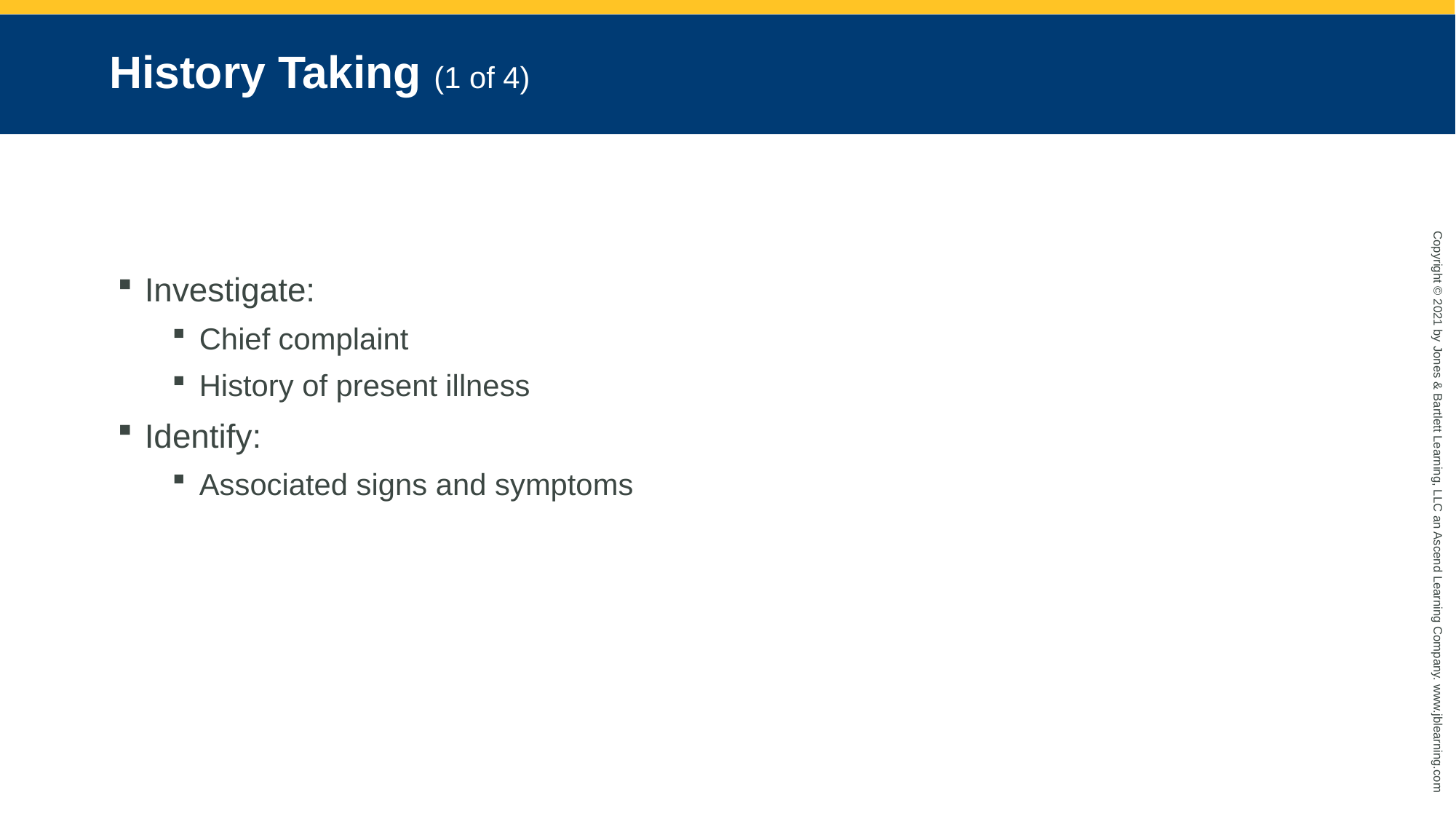

# History Taking (1 of 4)
Investigate:
Chief complaint
History of present illness
Identify:
Associated signs and symptoms